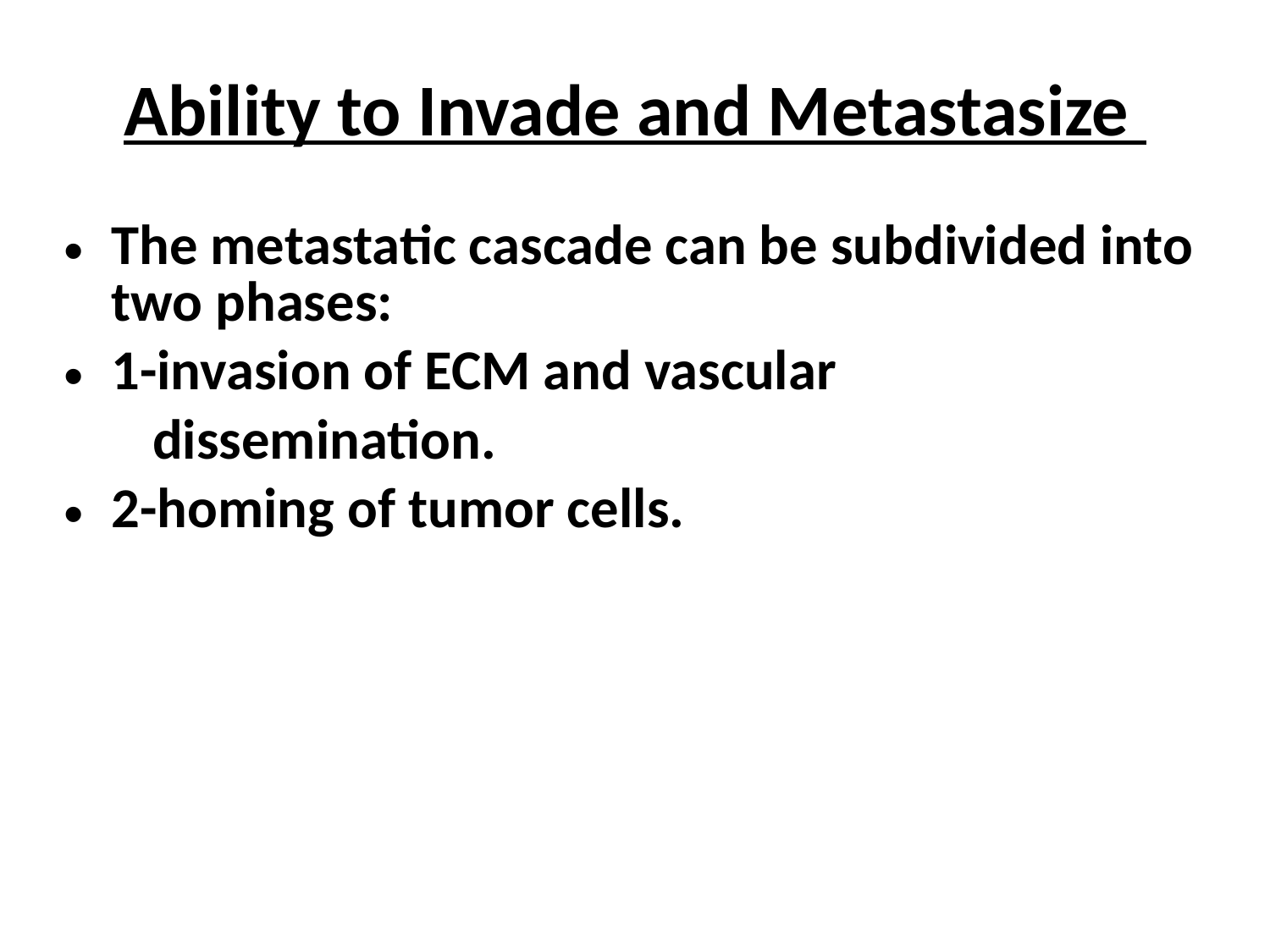

Ability to Invade and Metastasize
The metastatic cascade can be subdivided into two phases:
1-invasion of ECM and vascular
       dissemination.
2-homing of tumor cells.